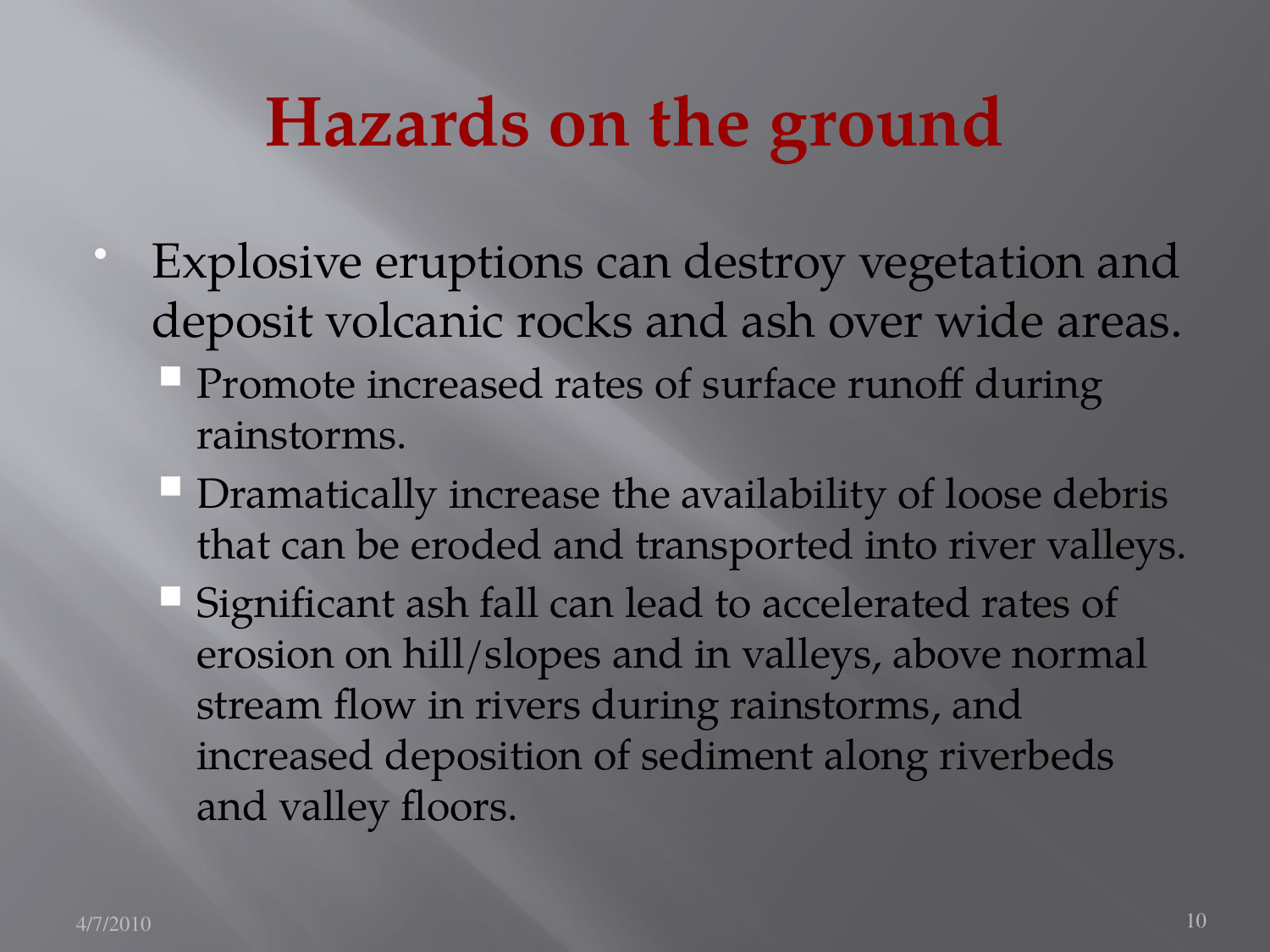

# Hazards on the ground
Explosive eruptions can destroy vegetation and deposit volcanic rocks and ash over wide areas.
Promote increased rates of surface runoff during rainstorms.
Dramatically increase the availability of loose debris that can be eroded and transported into river valleys.
Significant ash fall can lead to accelerated rates of erosion on hill/slopes and in valleys, above normal stream flow in rivers during rainstorms, and increased deposition of sediment along riverbeds and valley floors.

4/7/2010
10